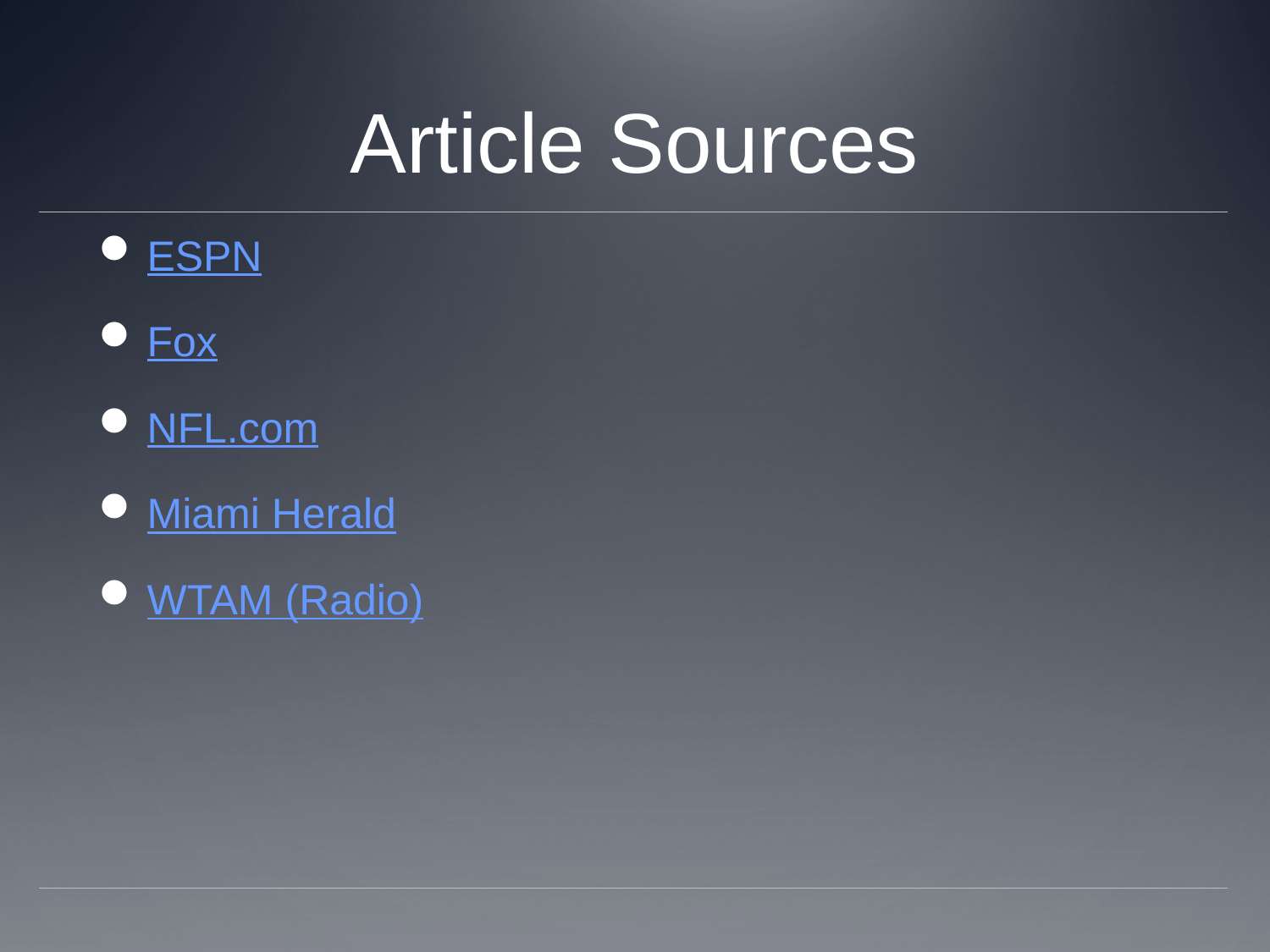

# Article Sources
ESPN
Fox
NFL.com
Miami Herald
WTAM (Radio)